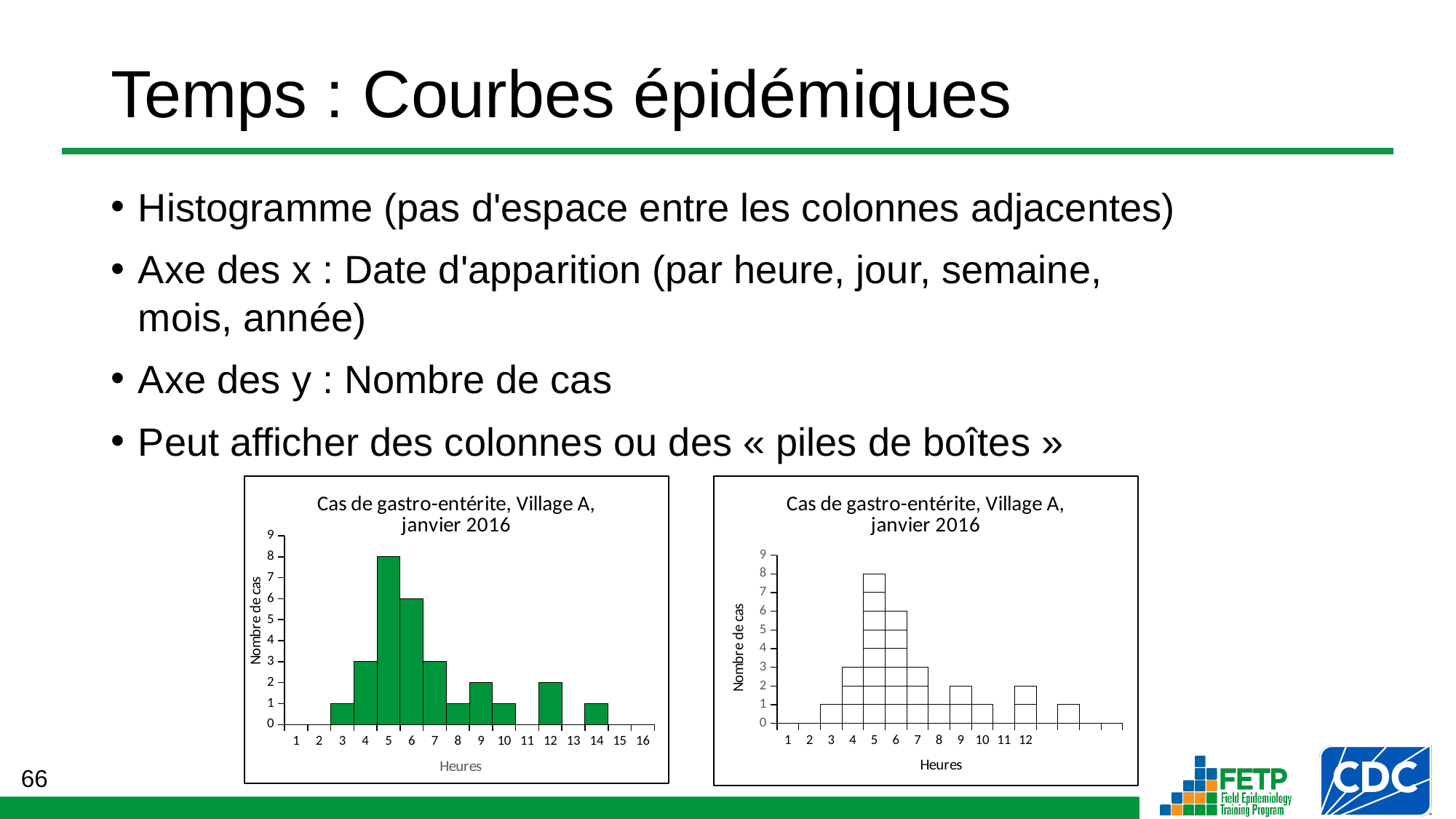

# Temps : Courbes épidémiques
Histogramme (pas d'espace entre les colonnes adjacentes)
Axe des x : Date d'apparition (par heure, jour, semaine,
mois, année)
Axe des y : Nombre de cas
Peut afficher des colonnes ou des « piles de boîtes »

### Chart: Cas de gastro-entérite, Village A, janvier 2016

| Category |  |
|---|---|

### Chart: Cas de gastro-entérite, Village A, janvier 2016

| Category |  |  |  |  |  |  |  |  |  |
|---|---|---|---|---|---|---|---|---|---|